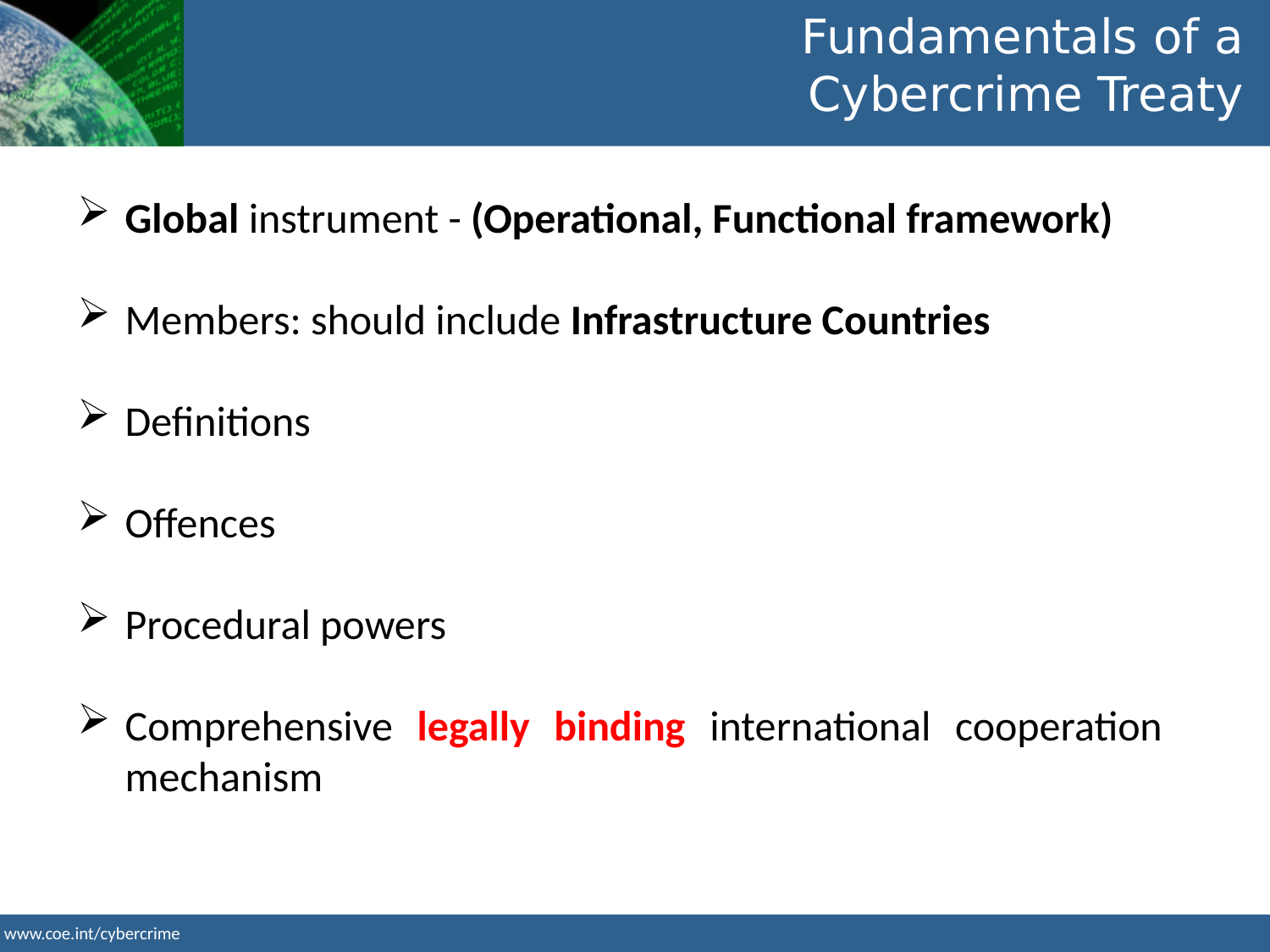

Fundamentals of a
 Cybercrime Treaty
Global instrument - (Operational, Functional framework)

Members: should include Infrastructure Countries

Definitions

Offences

Procedural powers

Comprehensive legally binding international cooperation mechanism